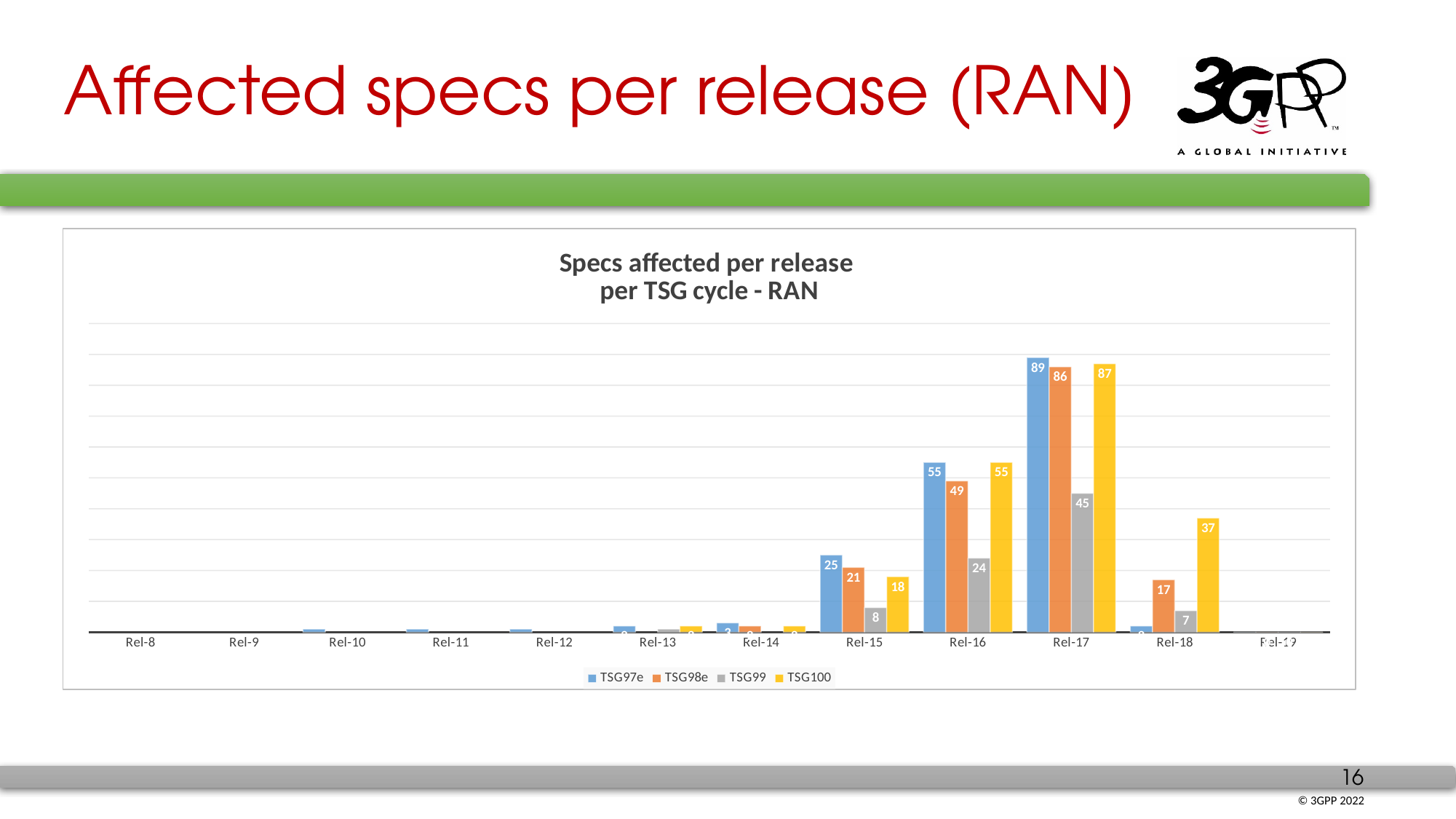

# Affected specs per release (RAN)

### Chart: Specs affected per release per TSG cycle - RAN

| Category | TSG97e | TSG98e | TSG99 | TSG100 |
|---|---|---|---|---|
| Rel-8 | None | None | None | None |
| Rel-9 | None | None | None | None |
| Rel-10 | 1.0 | None | None | None |
| Rel-11 | 1.0 | None | None | None |
| Rel-12 | 1.0 | None | None | None |
| Rel-13 | 2.0 | None | 1.0 | 2.0 |
| Rel-14 | 3.0 | 2.0 | None | 2.0 |
| Rel-15 | 25.0 | 21.0 | 8.0 | 18.0 |
| Rel-16 | 55.0 | 49.0 | 24.0 | 55.0 |
| Rel-17 | 89.0 | 86.0 | 45.0 | 87.0 |
| Rel-18 | 2.0 | 17.0 | 7.0 | 37.0 |
| Rel-19 | 0.0 | 0.0 | 0.0 | 0.0 |